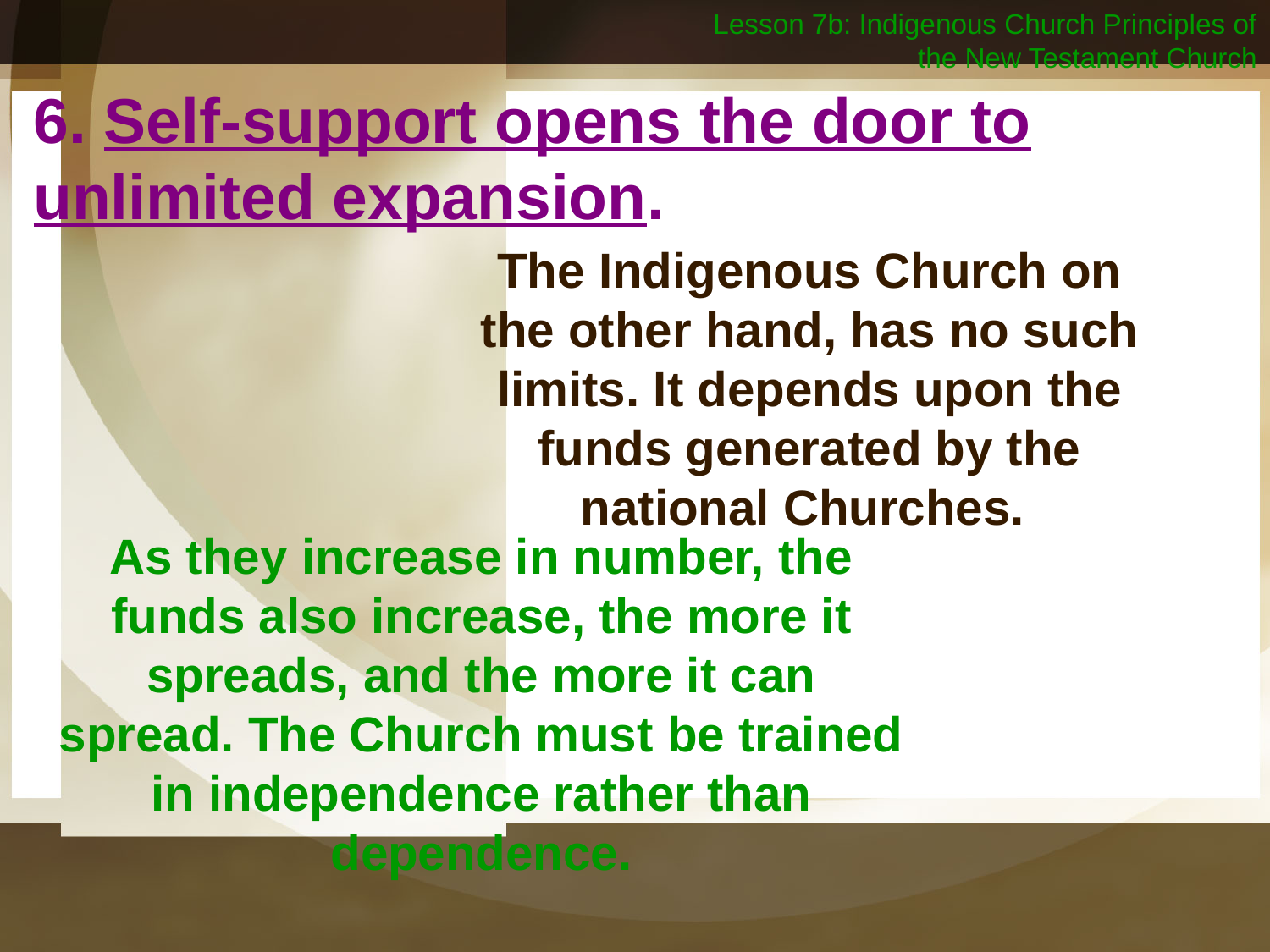

Lesson 7b: Indigenous Church Principles of the New Testament Church
6. Self-support opens the door to unlimited expansion.
The Indigenous Church on the other hand, has no such limits. It depends upon the funds generated by the national Churches.
As they increase in number, the funds also increase, the more it spreads, and the more it can spread. The Church must be trained in independence rather than dependence.